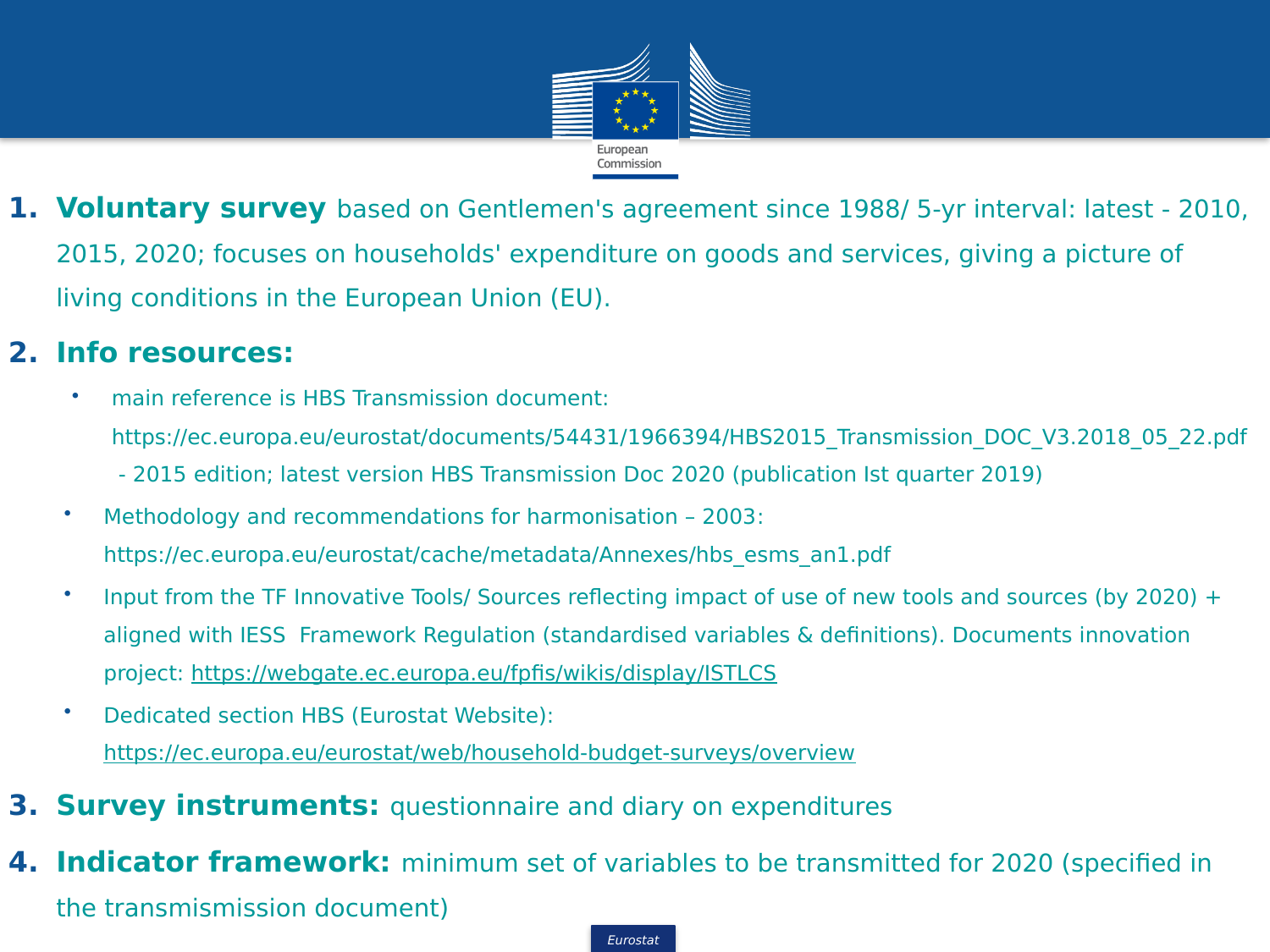

Voluntary survey based on Gentlemen's agreement since 1988/ 5-yr interval: latest - 2010, 2015, 2020; focuses on households' expenditure on goods and services, giving a picture of living conditions in the European Union (EU).
Info resources:
main reference is HBS Transmission document: https://ec.europa.eu/eurostat/documents/54431/1966394/HBS2015_Transmission_DOC_V3.2018_05_22.pdf  - 2015 edition; latest version HBS Transmission Doc 2020 (publication Ist quarter 2019)
Methodology and recommendations for harmonisation – 2003: https://ec.europa.eu/eurostat/cache/metadata/Annexes/hbs_esms_an1.pdf
Input from the TF Innovative Tools/ Sources reflecting impact of use of new tools and sources (by 2020) + aligned with IESS  Framework Regulation (standardised variables & definitions). Documents innovation project: https://webgate.ec.europa.eu/fpfis/wikis/display/ISTLCS
Dedicated section HBS (Eurostat Website):
https://ec.europa.eu/eurostat/web/household-budget-surveys/overview
Survey instruments: questionnaire and diary on expenditures
Indicator framework: minimum set of variables to be transmitted for 2020 (specified in the transmismission document)